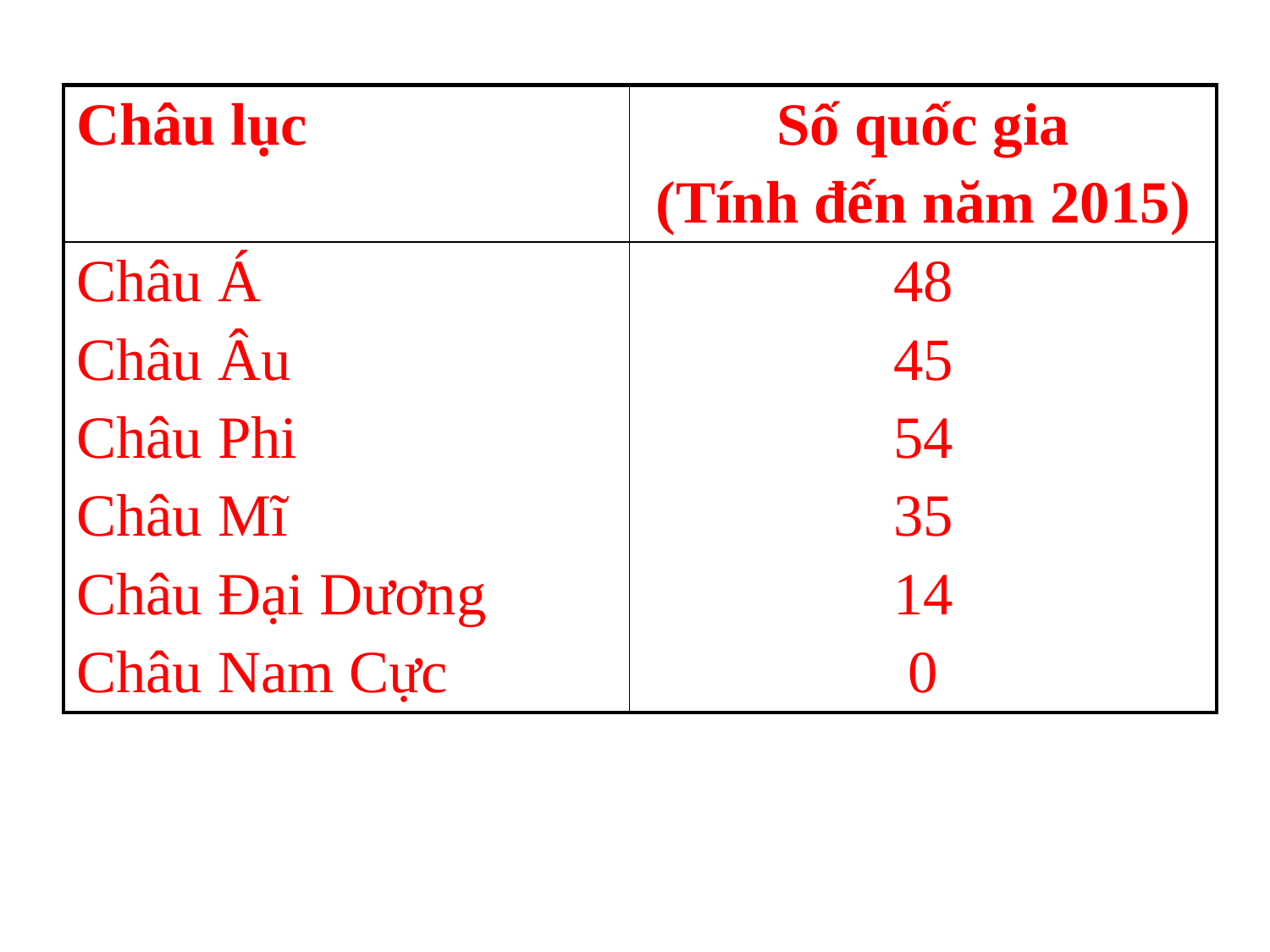

| Châu lục | Số quốc gia (Tính đến năm 2015) |
| --- | --- |
| Châu Á Châu Âu Châu Phi Châu Mĩ Châu Đại Dương Châu Nam Cực | 48 45 54 35 14 0 |